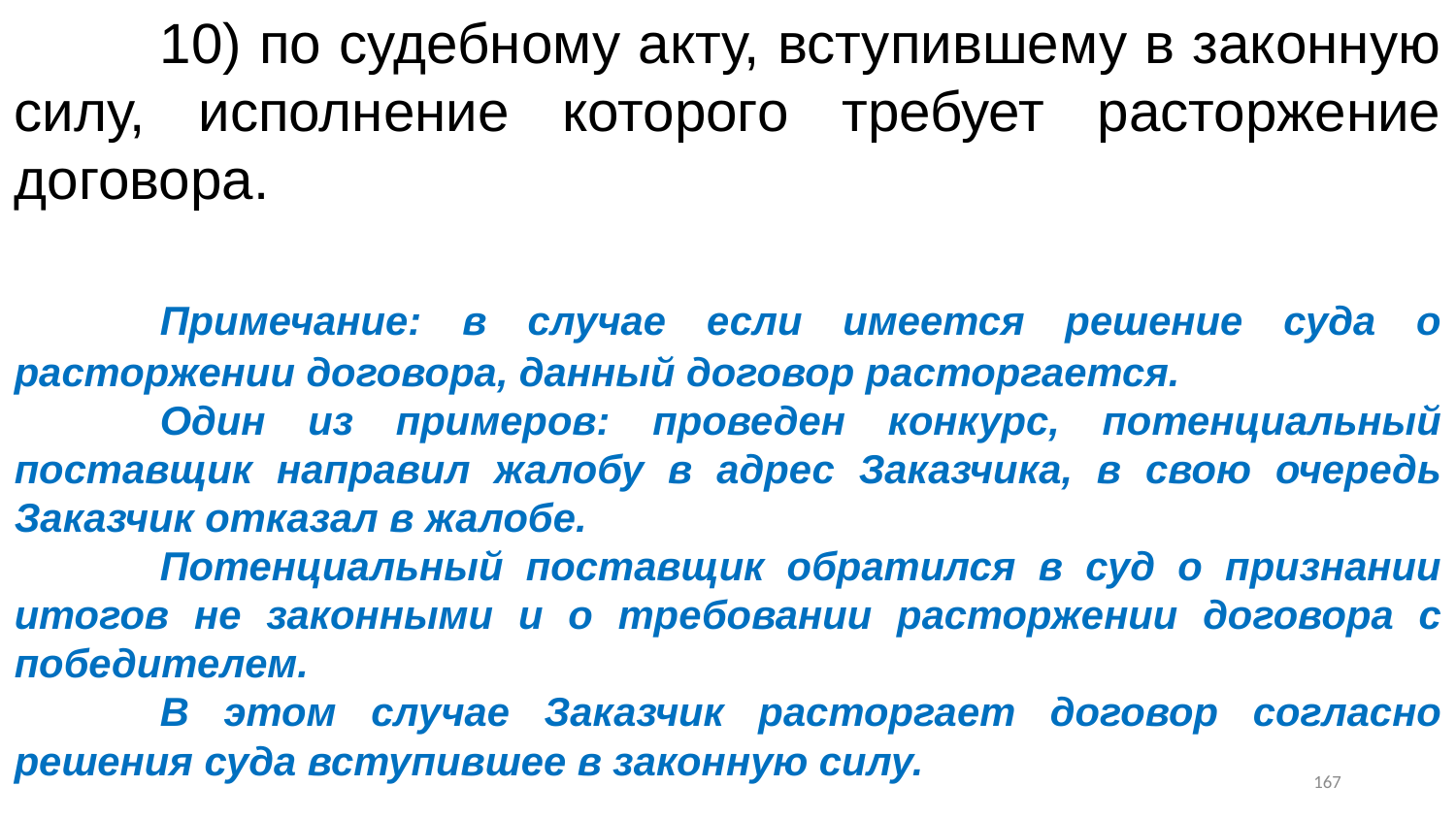

10) по судебному акту, вступившему в законную силу, исполнение которого требует расторжение договора.

	Примечание: в случае если имеется решение суда о расторжении договора, данный договор расторгается.
	Один из примеров: проведен конкурс, потенциальный поставщик направил жалобу в адрес Заказчика, в свою очередь Заказчик отказал в жалобе.
	Потенциальный поставщик обратился в суд о признании итогов не законными и о требовании расторжении договора с победителем.
	В этом случае Заказчик расторгает договор согласно решения суда вступившее в законную силу.
167